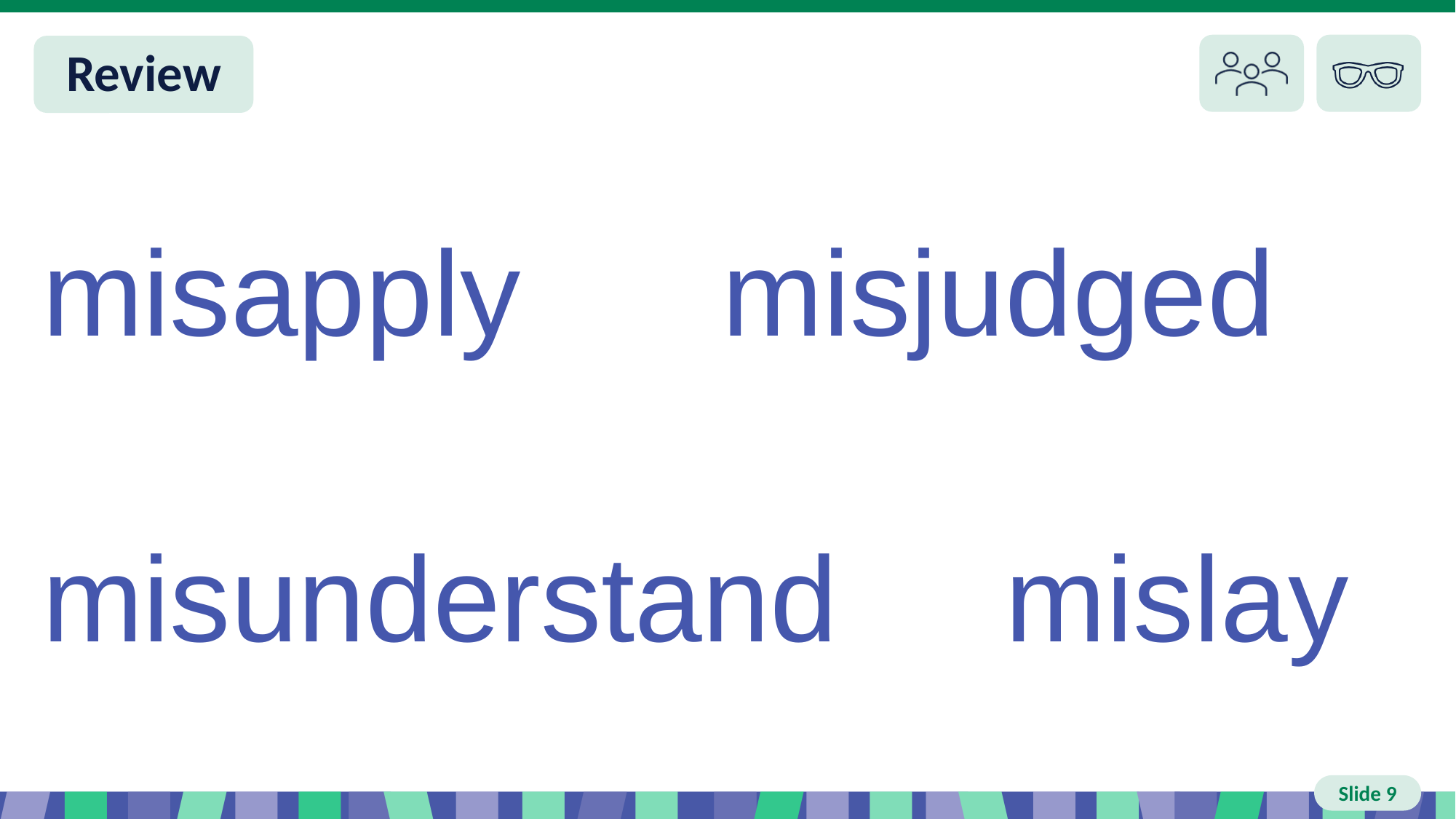

Slide 9 Review You do
misapply      misjudged

misunderstand     mislay